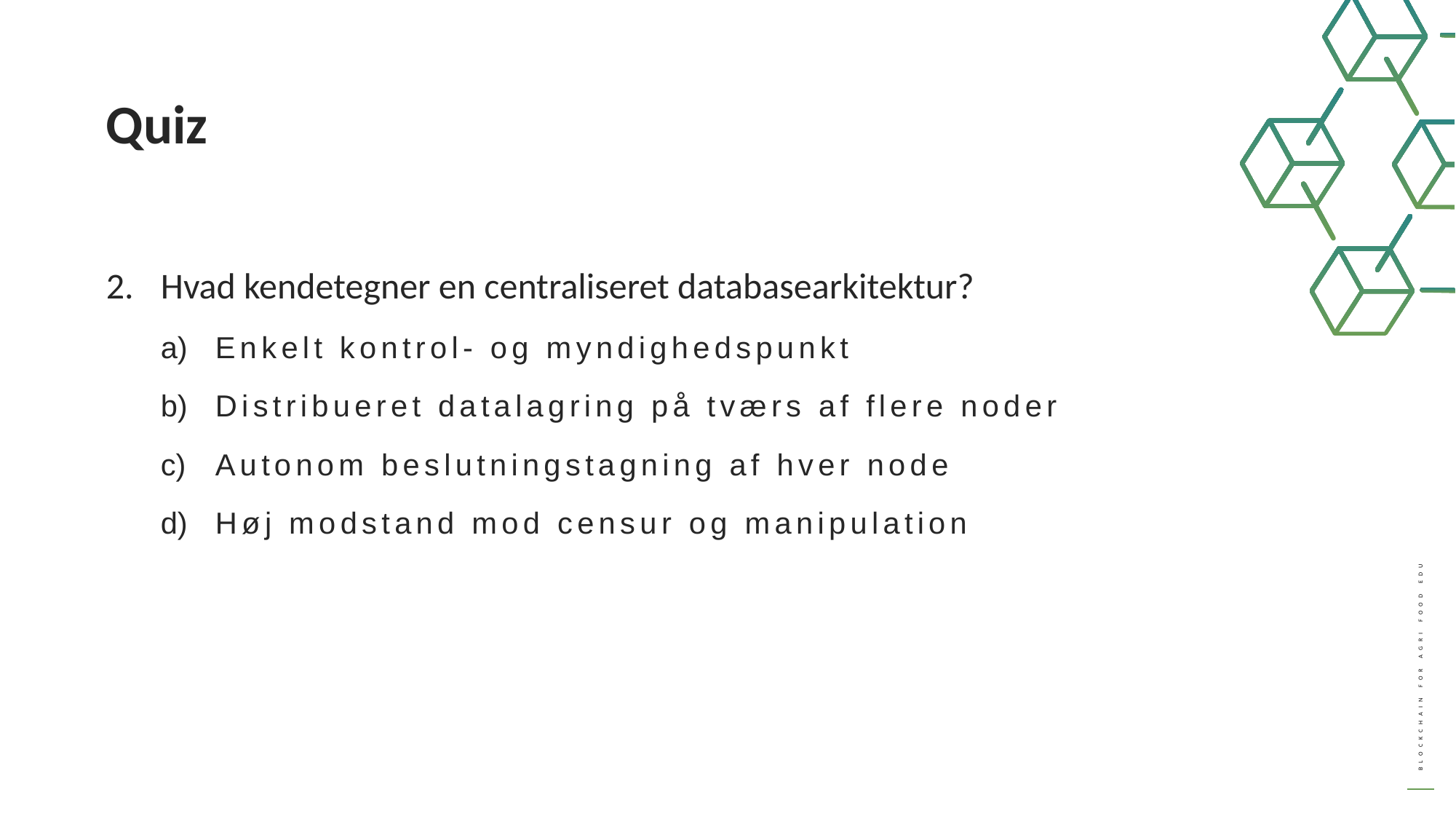

Quiz
Hvad kendetegner en centraliseret databasearkitektur?
Enkelt kontrol- og myndighedspunkt
Distribueret datalagring på tværs af flere noder
Autonom beslutningstagning af hver node
Høj modstand mod censur og manipulation